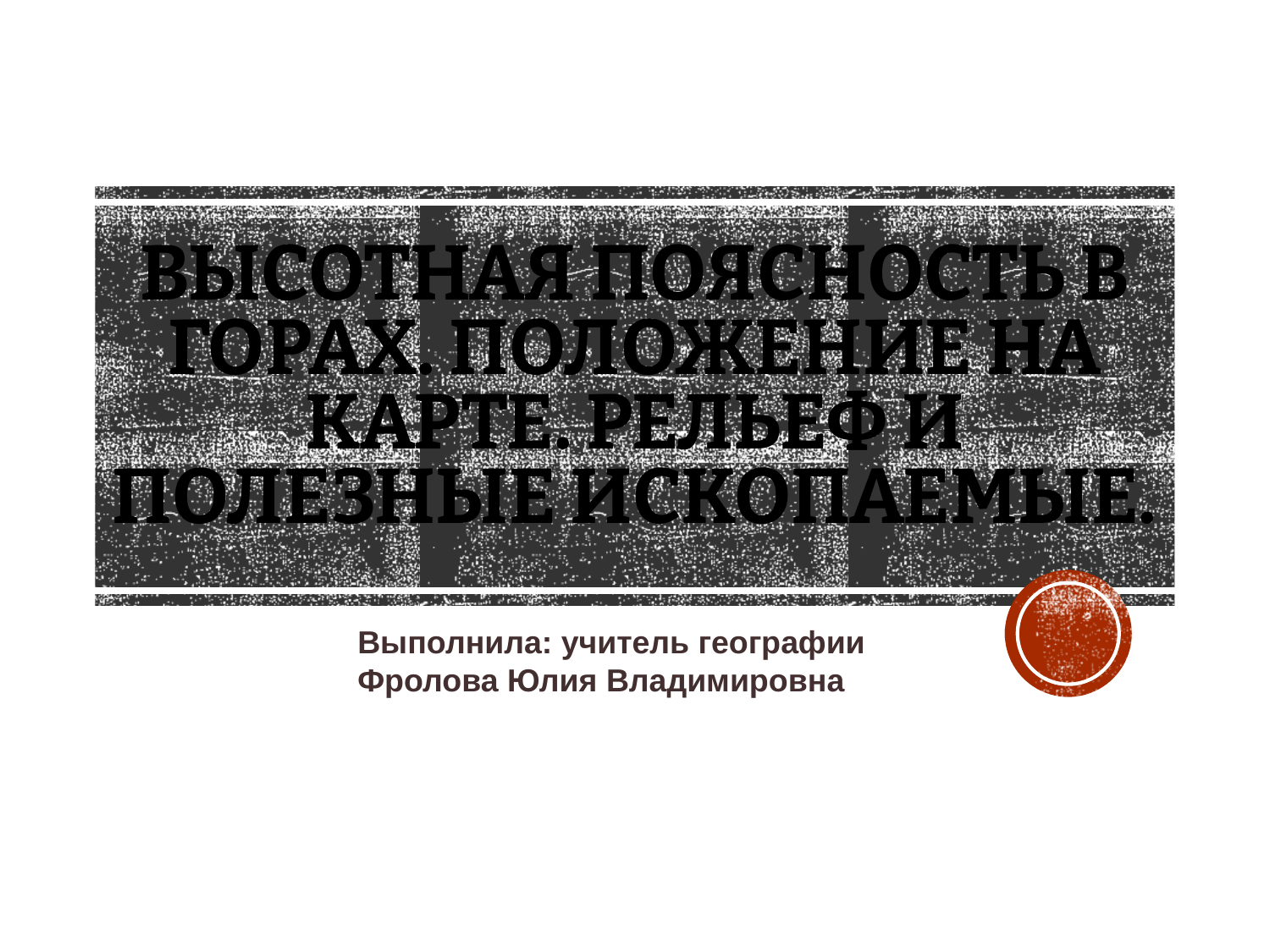

# Высотная поясность в горах. Положение на карте. Рельеф и полезные ископаемые.
Выполнила: учитель географии
Фролова Юлия Владимировна